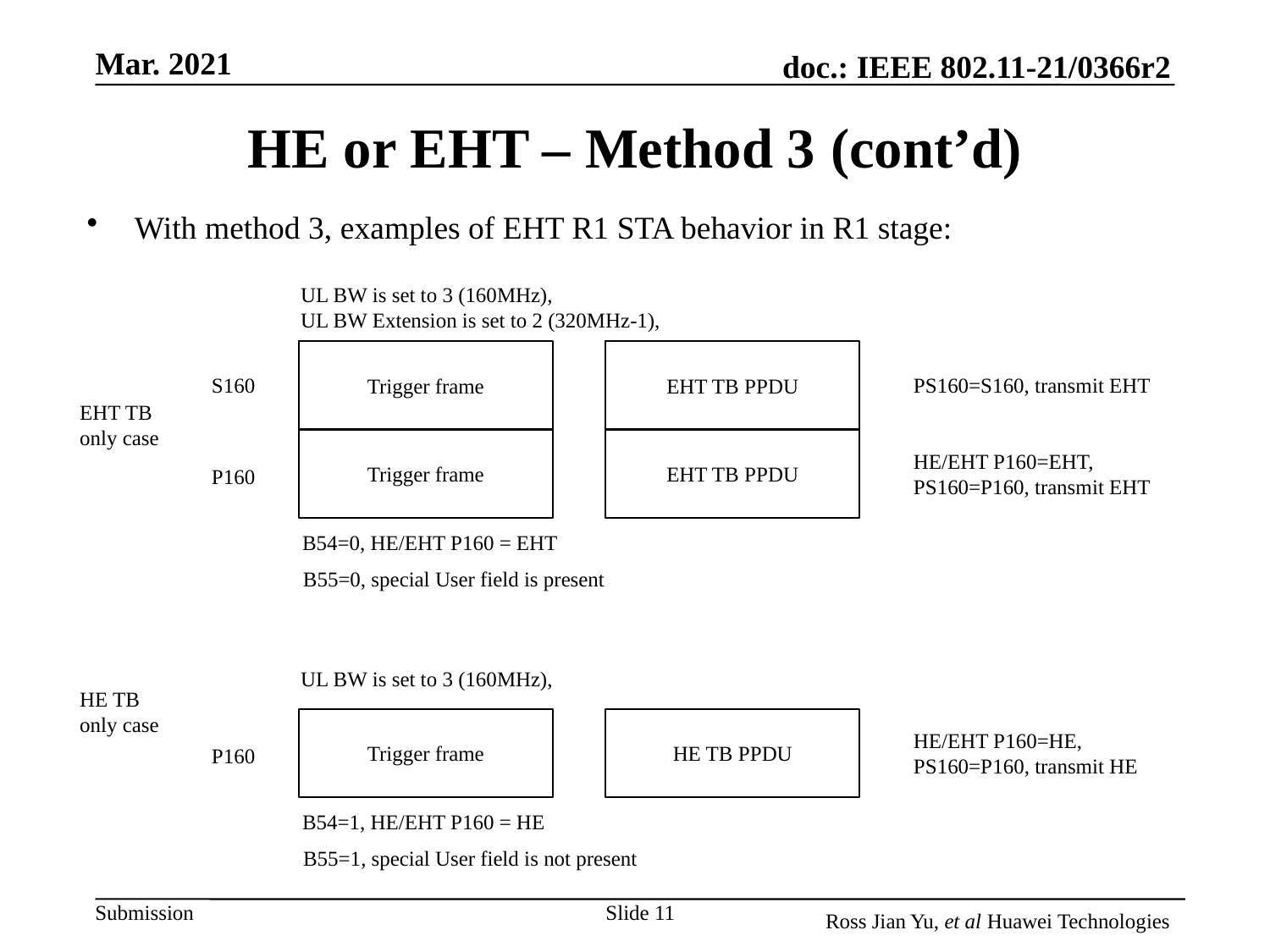

# HE or EHT – Method 3 (cont’d)
With method 3, examples of EHT R1 STA behavior in R1 stage:
UL BW is set to 3 (160MHz),
UL BW Extension is set to 2 (320MHz-1),
Trigger frame
EHT TB PPDU
PS160=S160, transmit EHT
S160
EHT TB only case
Trigger frame
EHT TB PPDU
HE/EHT P160=EHT,
PS160=P160, transmit EHT
P160
B54=0, HE/EHT P160 = EHT
B55=0, special User field is present
UL BW is set to 3 (160MHz),
HE TB only case
Trigger frame
HE TB PPDU
HE/EHT P160=HE,
PS160=P160, transmit HE
P160
B54=1, HE/EHT P160 = HE
B55=1, special User field is not present
Slide 11